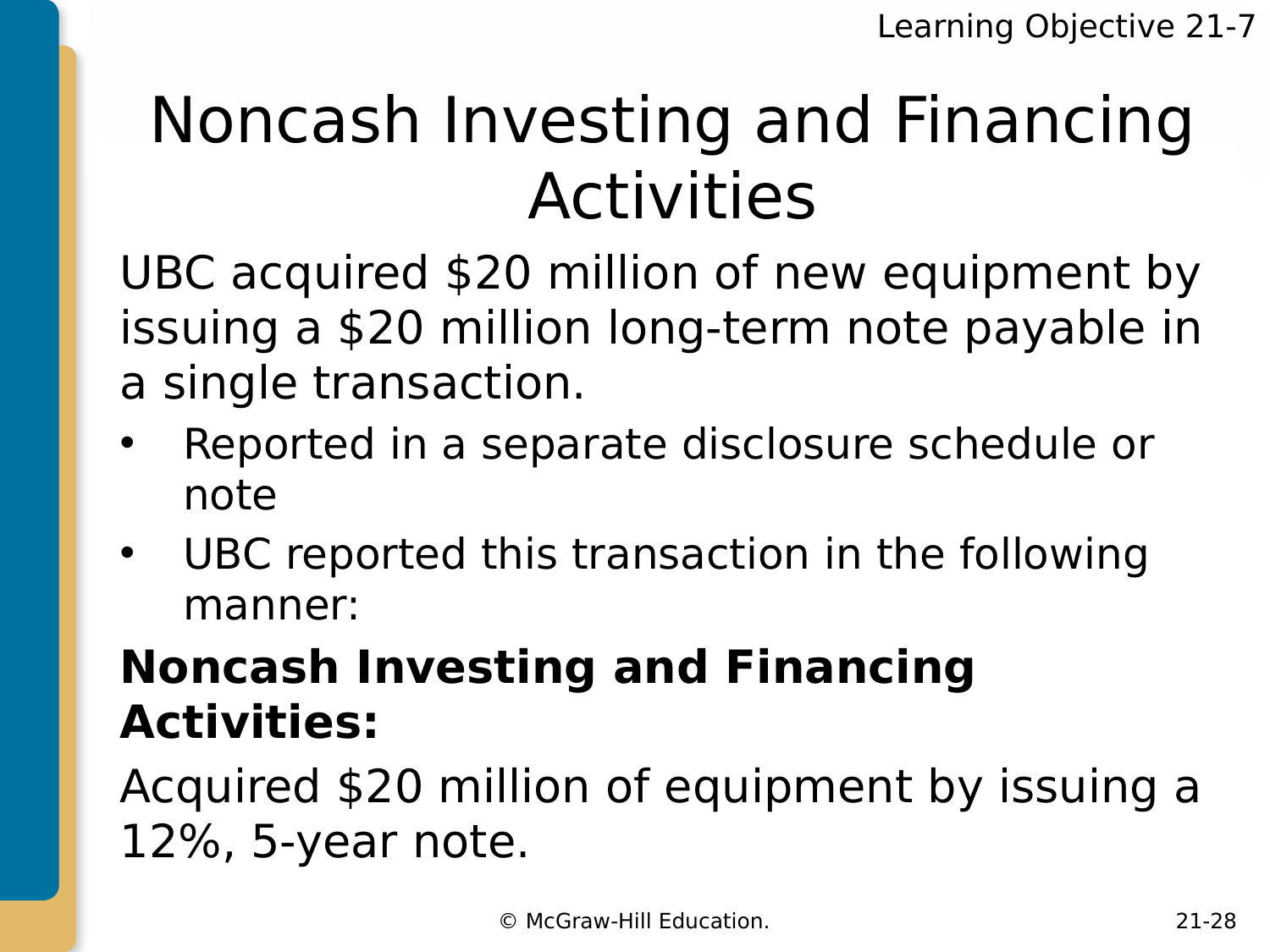

Learning Objective 21-7
# Noncash Investing and Financing Activities
UBC acquired $20 million of new equipment by issuing a $20 million long-term note payable in a single transaction.
Reported in a separate disclosure schedule or note
UBC reported this transaction in the following manner:
Noncash Investing and Financing Activities:
Acquired $20 million of equipment by issuing a 12%, 5-year note.